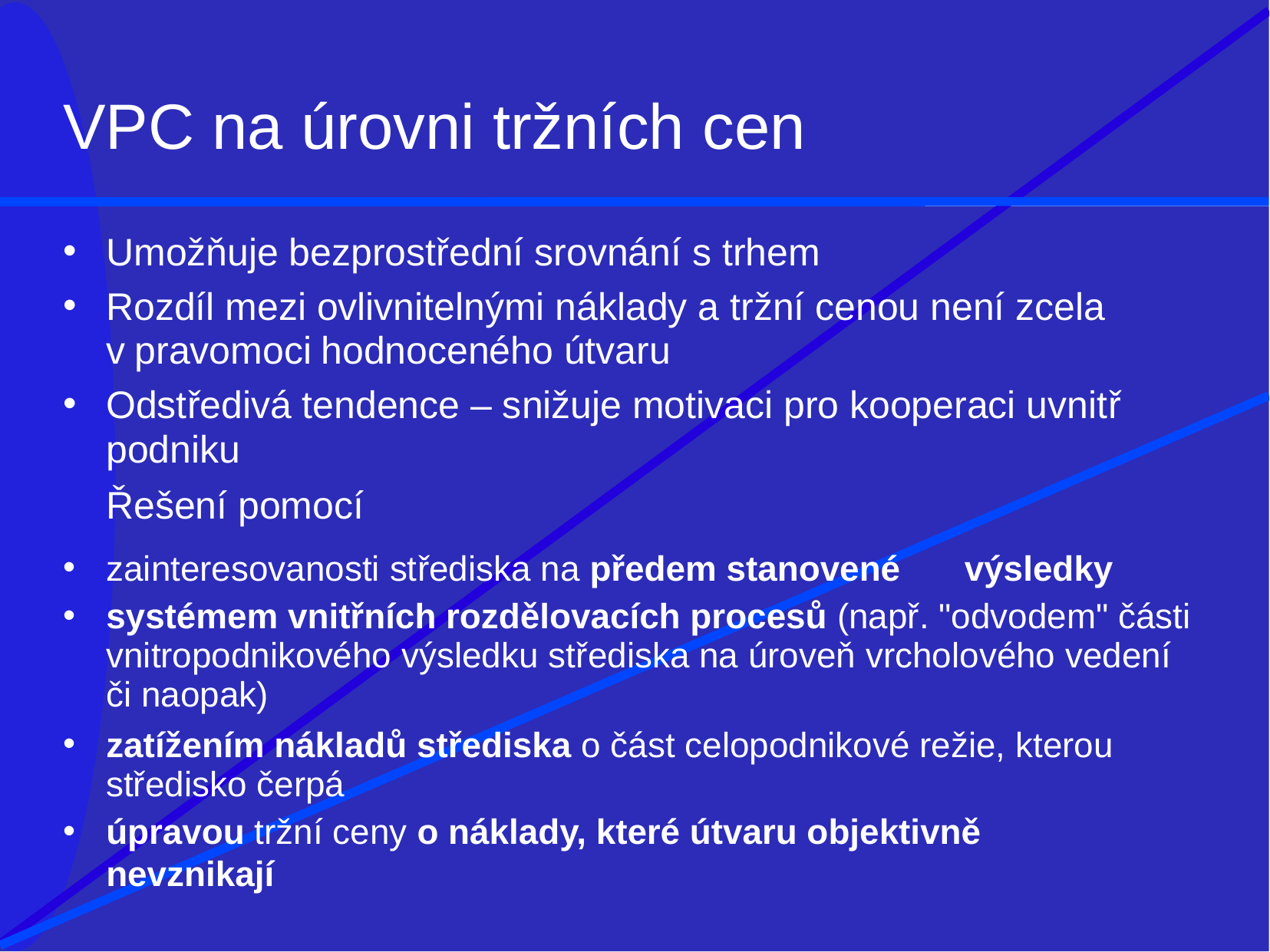

# VPC na úrovni tržních cen
Umožňuje bezprostřední srovnání s trhem
Rozdíl mezi ovlivnitelnými náklady a tržní cenou není zcela
v pravomoci hodnoceného útvaru
Odstředivá tendence – snižuje motivaci pro kooperaci uvnitř
podniku
Řešení pomocí
zainteresovanosti střediska na předem stanovené	výsledky
systémem vnitřních rozdělovacích procesů (např. "odvodem" části vnitropodnikového výsledku střediska na úroveň vrcholového vedení či naopak)
zatížením nákladů střediska o část celopodnikové režie, kterou středisko čerpá
úpravou tržní ceny o náklady, které útvaru objektivně nevznikají